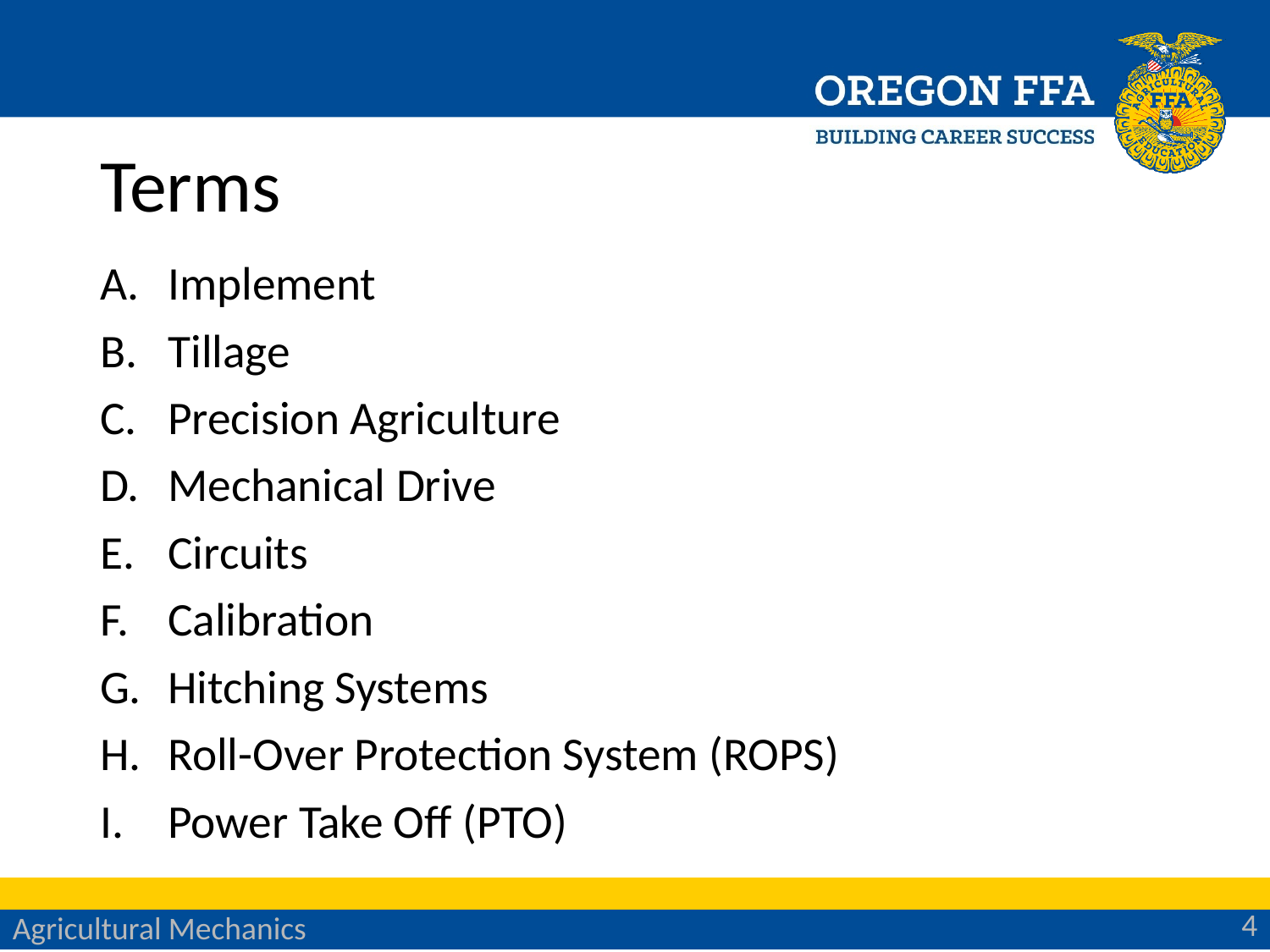

# Terms
Implement
Tillage
Precision Agriculture
Mechanical Drive
Circuits
Calibration
Hitching Systems
Roll-Over Protection System (ROPS)
Power Take Off (PTO)

4
Agricultural Mechanics